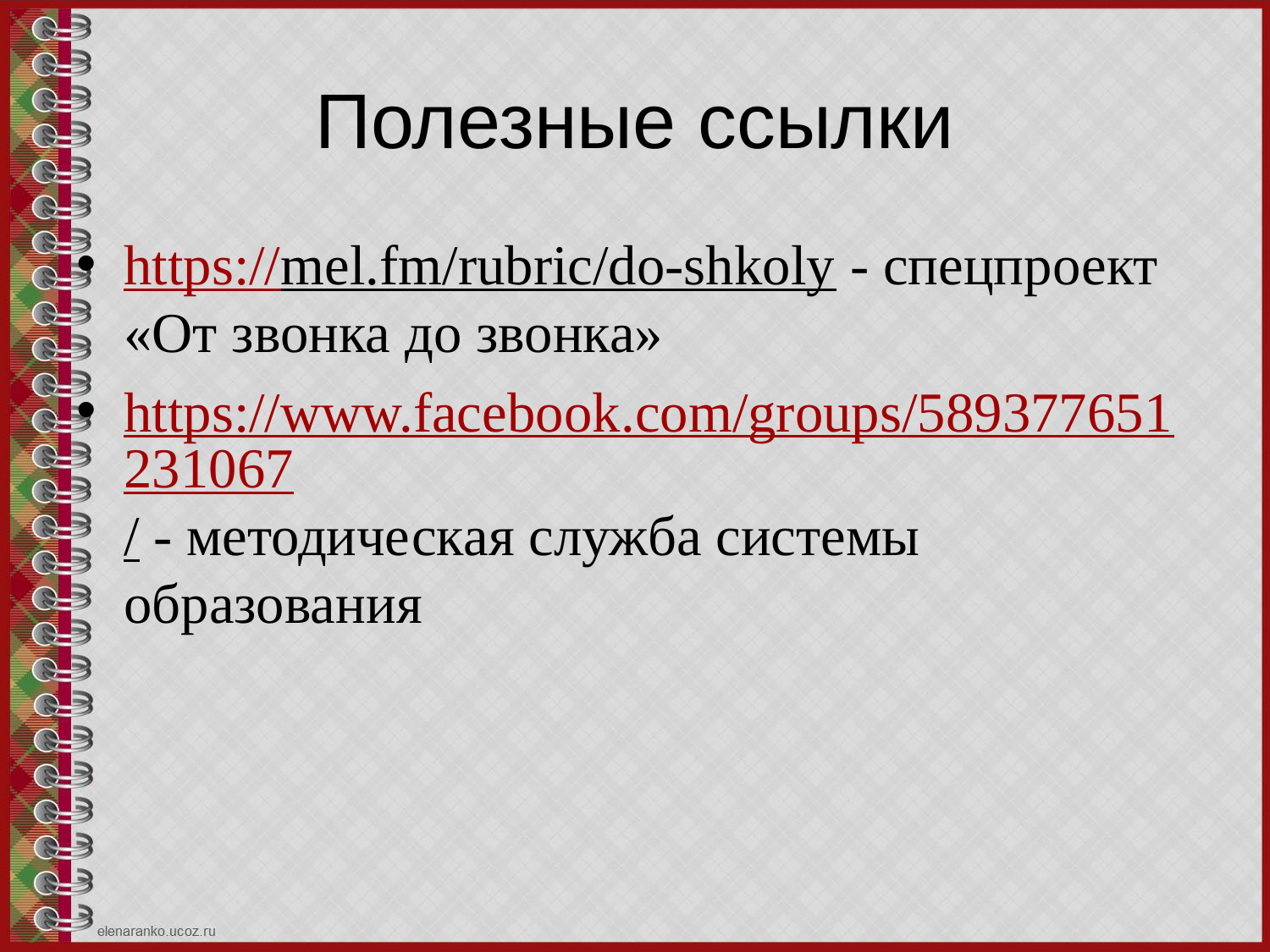

# Полезные ссылки
https://mel.fm/rubric/do-shkoly - спецпроект «От звонка до звонка»
https://www.facebook.com/groups/589377651231067/ - методическая служба системы образования